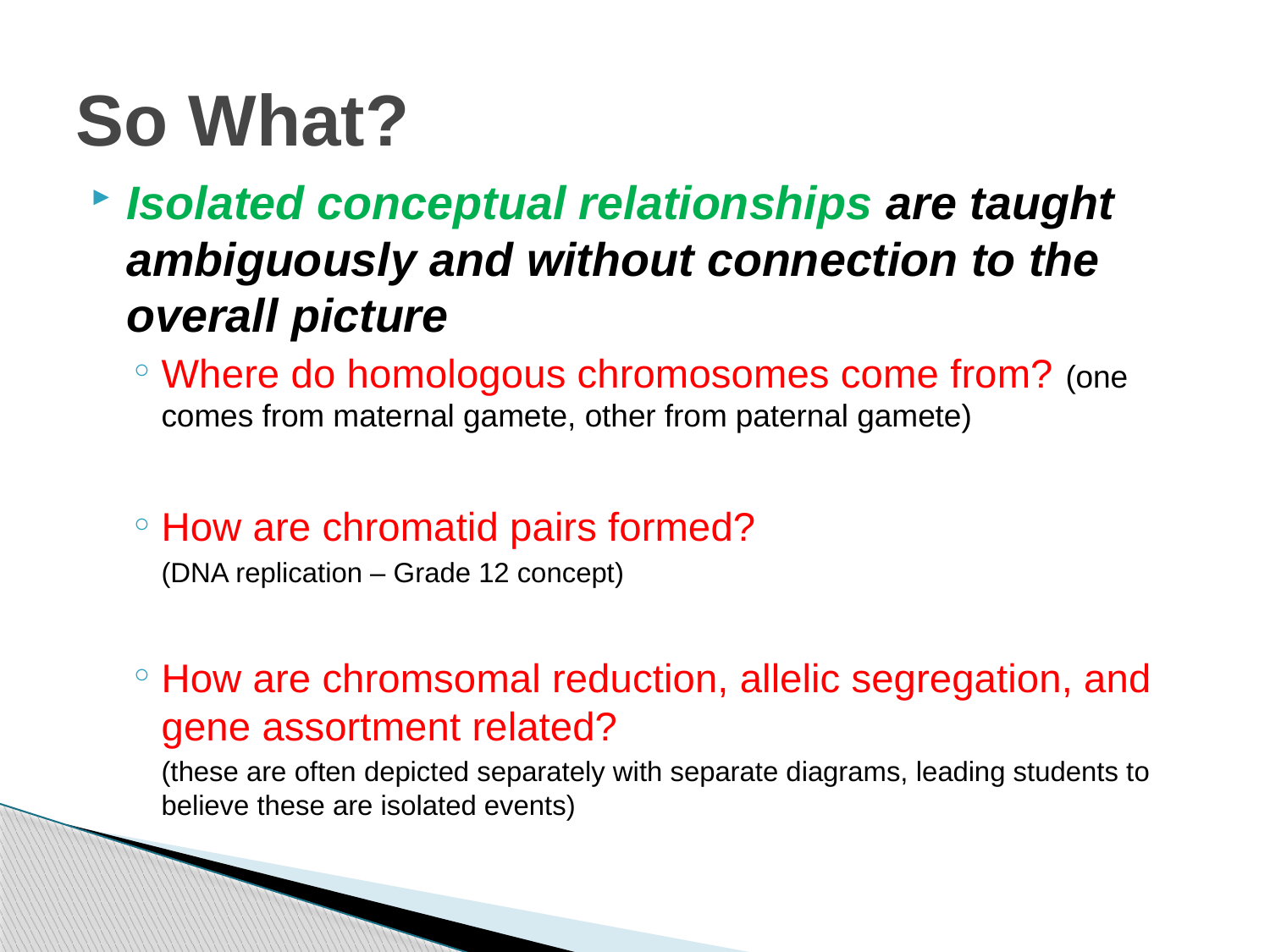

# So What?
Isolated conceptual relationships are taught ambiguously and without connection to the overall picture
Where do homologous chromosomes come from? (one comes from maternal gamete, other from paternal gamete)

How are chromatid pairs formed?
	(DNA replication – Grade 12 concept)

How are chromsomal reduction, allelic segregation, and gene assortment related?
	(these are often depicted separately with separate diagrams, leading students to believe these are isolated events)